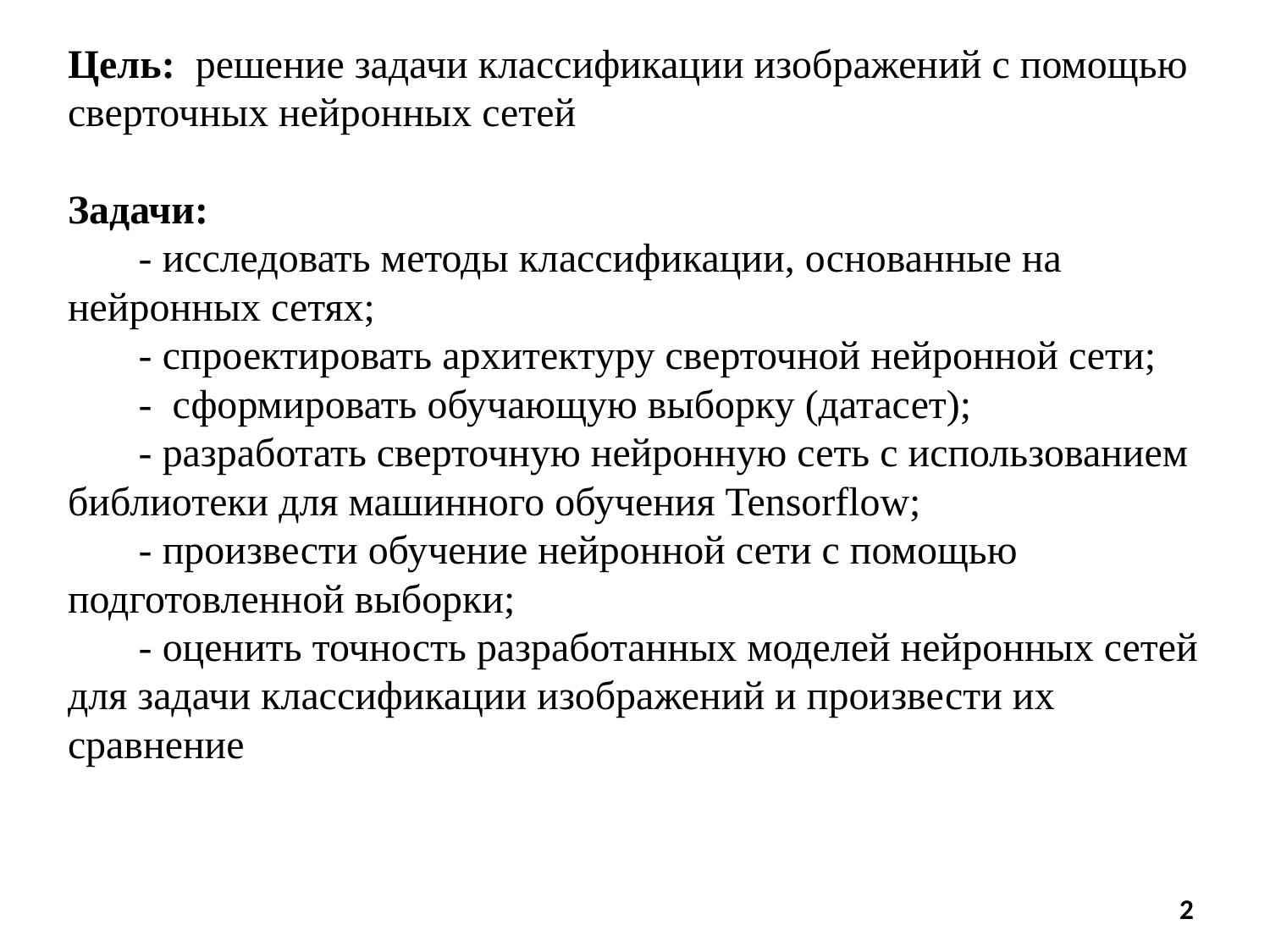

# Цель:  решение задачи классификации изображений с помощью сверточных нейронных сетей Задачи: - исследовать методы классификации, основанные на нейронных сетях; - спроектировать архитектуру сверточной нейронной сети; -  сформировать обучающую выборку (датасет); - разработать сверточную нейронную сеть с использованием библиотеки для машинного обучения Tensorflow; - произвести обучение нейронной сети с помощью подготовленной выборки; - оценить точность разработанных моделей нейронных сетей для задачи классификации изображений и произвести их сравнение
2